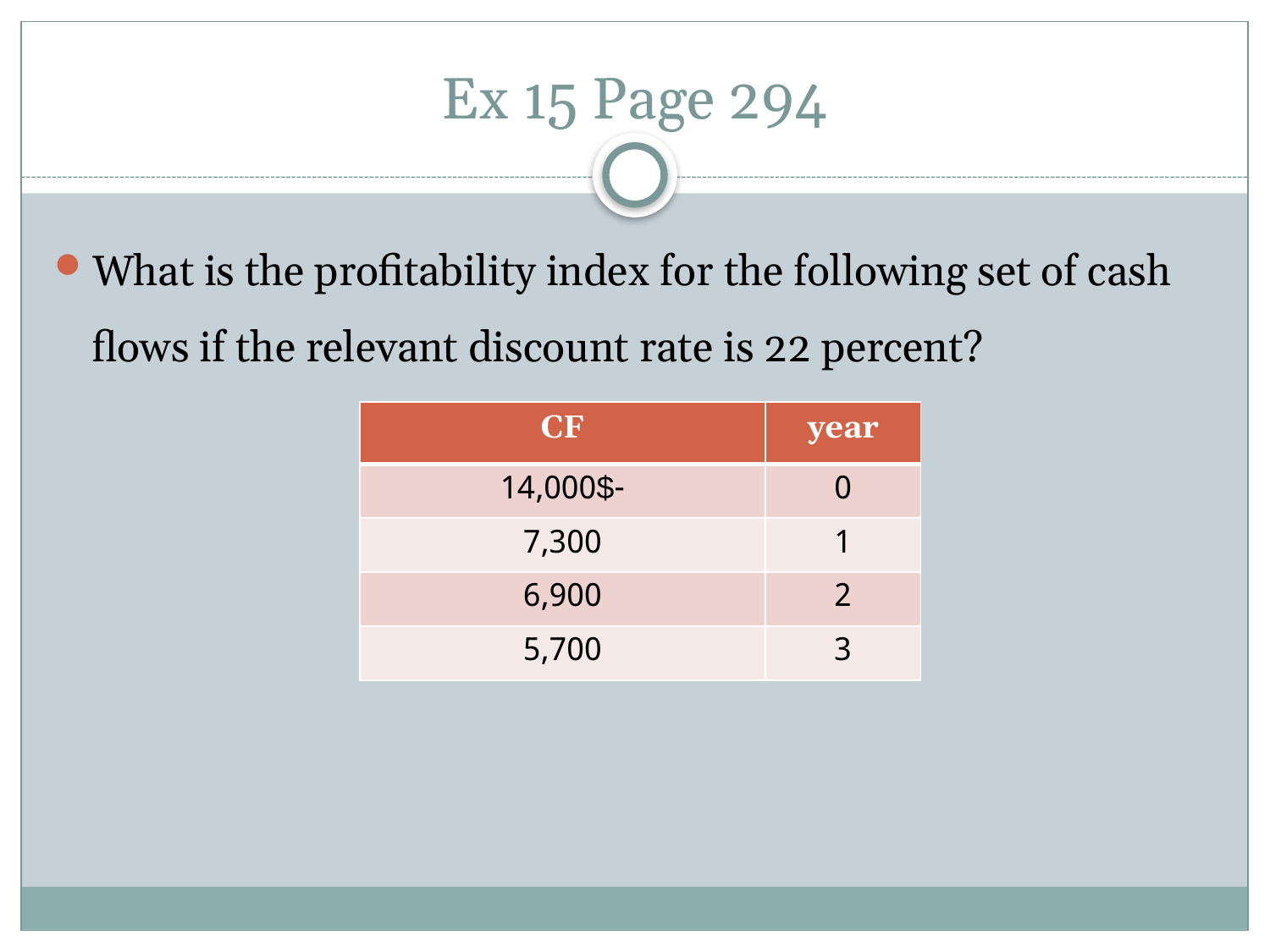

# Ex 15 Page 294
What is the profitability index for the following set of cash flows if the relevant discount rate is 22 percent?

| CF | year |
| --- | --- |
| -14,000$ | 0 |
| 7,300 | 1 |
| 6,900 | 2 |
| 5,700 | 3 |